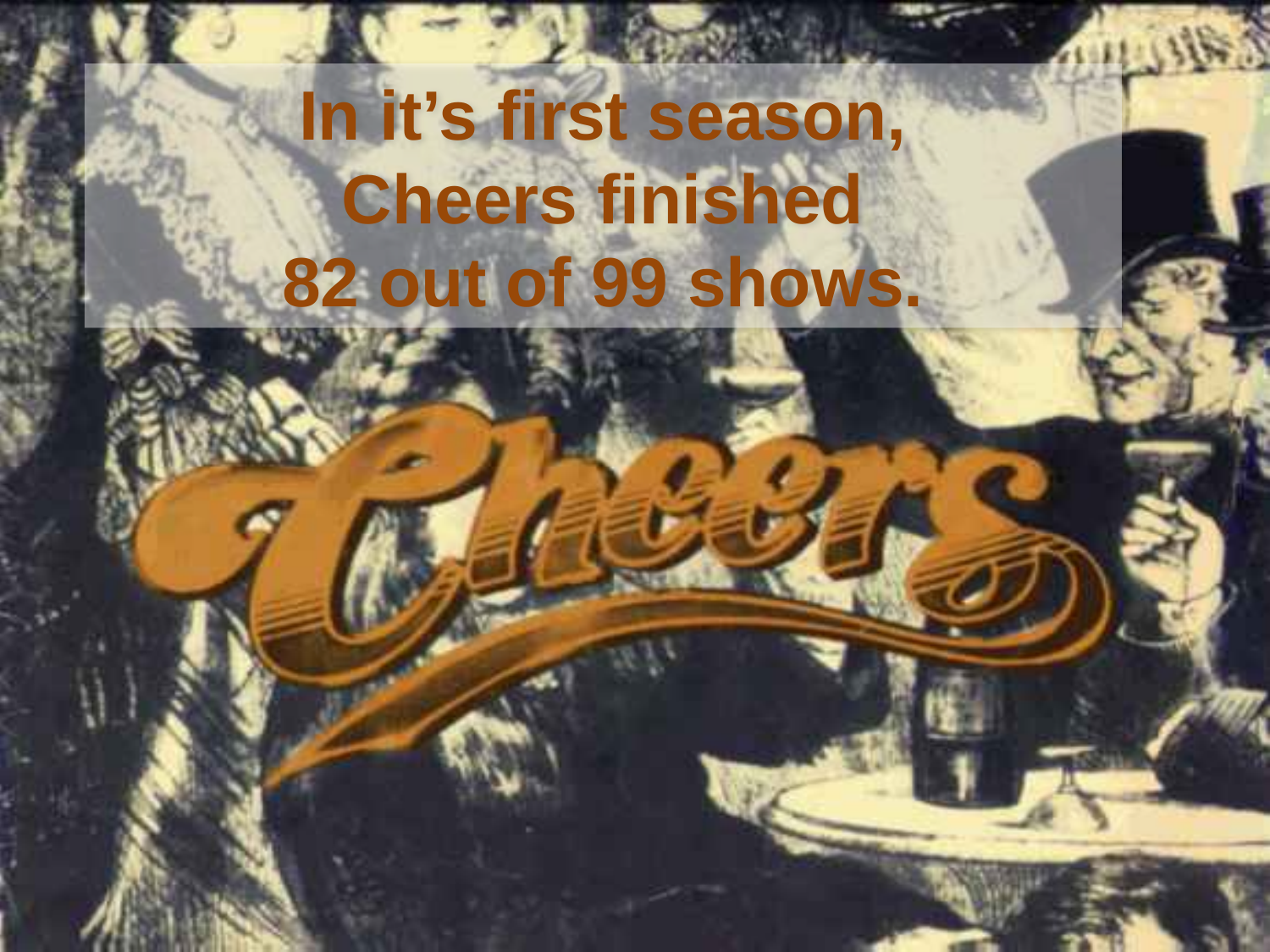

# In it’s first season, Cheers finished 82 out of 99 shows.